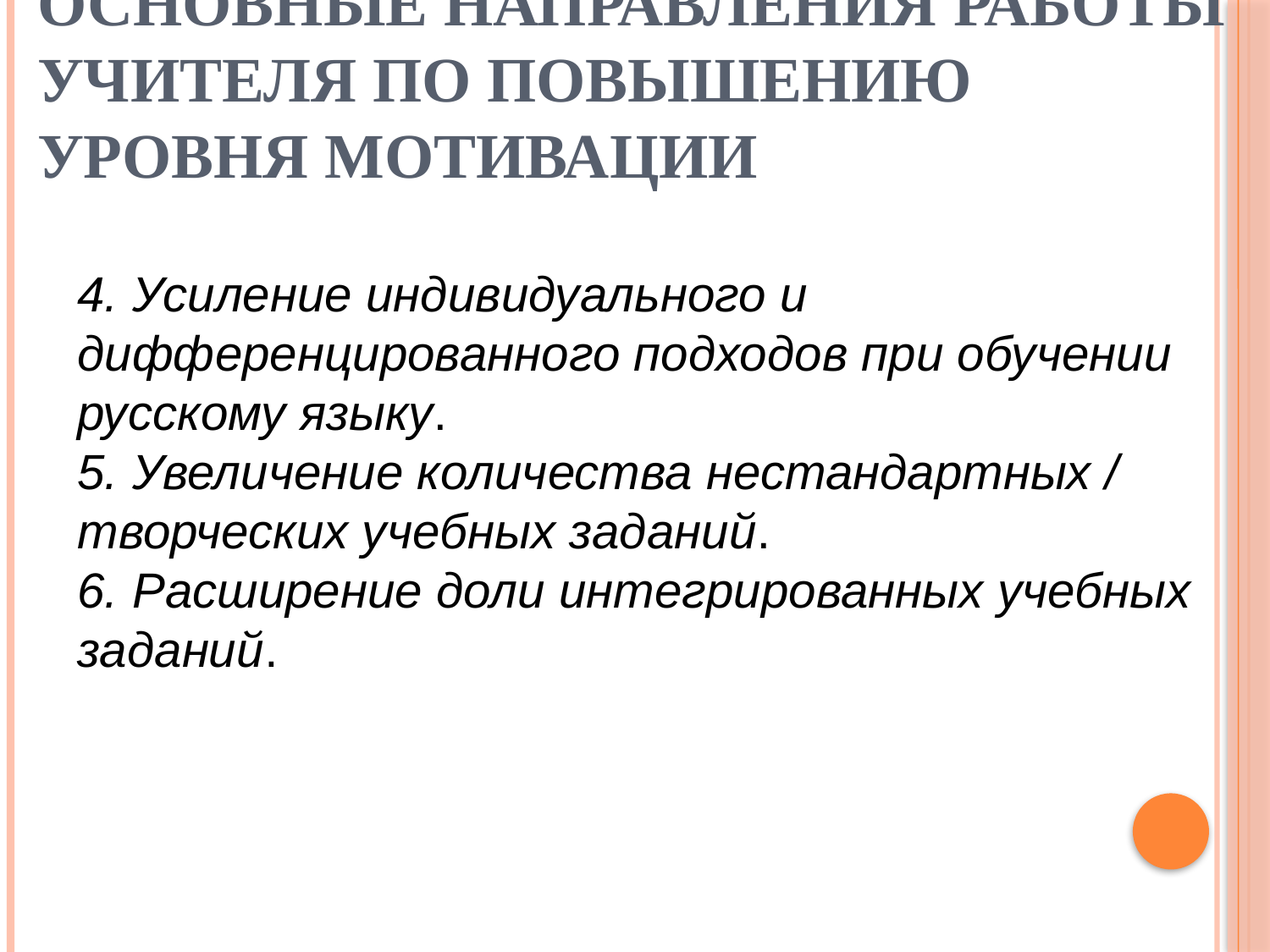

# Основные направления работы учителя по повышению уровня мотивации
4. Усиление индивидуального и дифференцированного подходов при обучении русскому языку.
5. Увеличение количества нестандартных / творческих учебных заданий.
6. Расширение доли интегрированных учебных заданий.